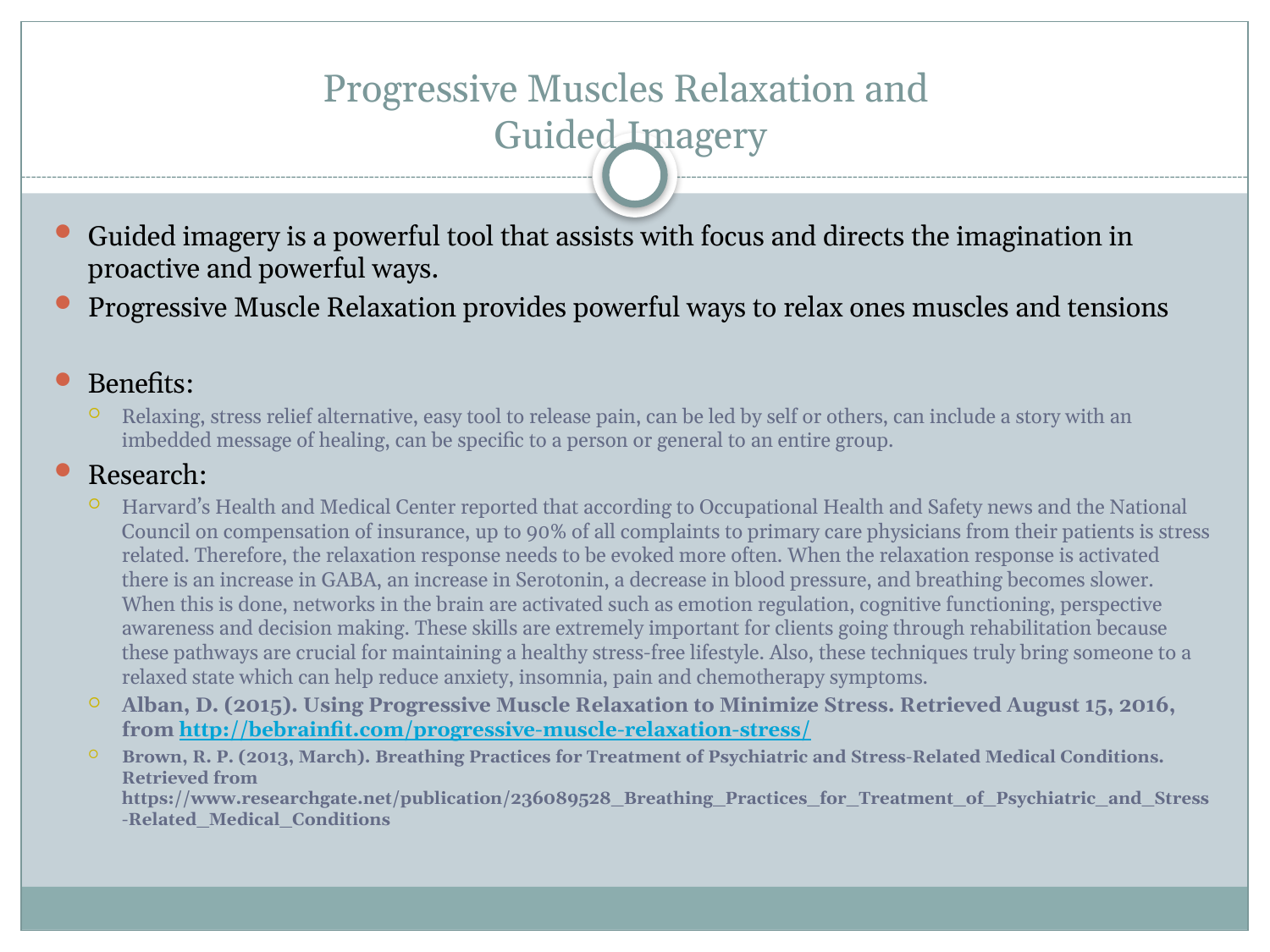

# Progressive Muscles Relaxation and Guided Imagery
Guided imagery is a powerful tool that assists with focus and directs the imagination in proactive and powerful ways.
Progressive Muscle Relaxation provides powerful ways to relax ones muscles and tensions

Benefits:
Relaxing, stress relief alternative, easy tool to release pain, can be led by self or others, can include a story with an imbedded message of healing, can be specific to a person or general to an entire group.
Research:
Harvard’s Health and Medical Center reported that according to Occupational Health and Safety news and the National Council on compensation of insurance, up to 90% of all complaints to primary care physicians from their patients is stress related. Therefore, the relaxation response needs to be evoked more often. When the relaxation response is activated there is an increase in GABA, an increase in Serotonin, a decrease in blood pressure, and breathing becomes slower. When this is done, networks in the brain are activated such as emotion regulation, cognitive functioning, perspective awareness and decision making. These skills are extremely important for clients going through rehabilitation because these pathways are crucial for maintaining a healthy stress-free lifestyle. Also, these techniques truly bring someone to a relaxed state which can help reduce anxiety, insomnia, pain and chemotherapy symptoms.
Alban, D. (2015). Using Progressive Muscle Relaxation to Minimize Stress. Retrieved August 15, 2016, from http://bebrainfit.com/progressive-muscle-relaxation-stress/
Brown, R. P. (2013, March). Breathing Practices for Treatment of Psychiatric and Stress-Related Medical Conditions. Retrieved from https://www.researchgate.net/publication/236089528_Breathing_Practices_for_Treatment_of_Psychiatric_and_Stress-Related_Medical_Conditions